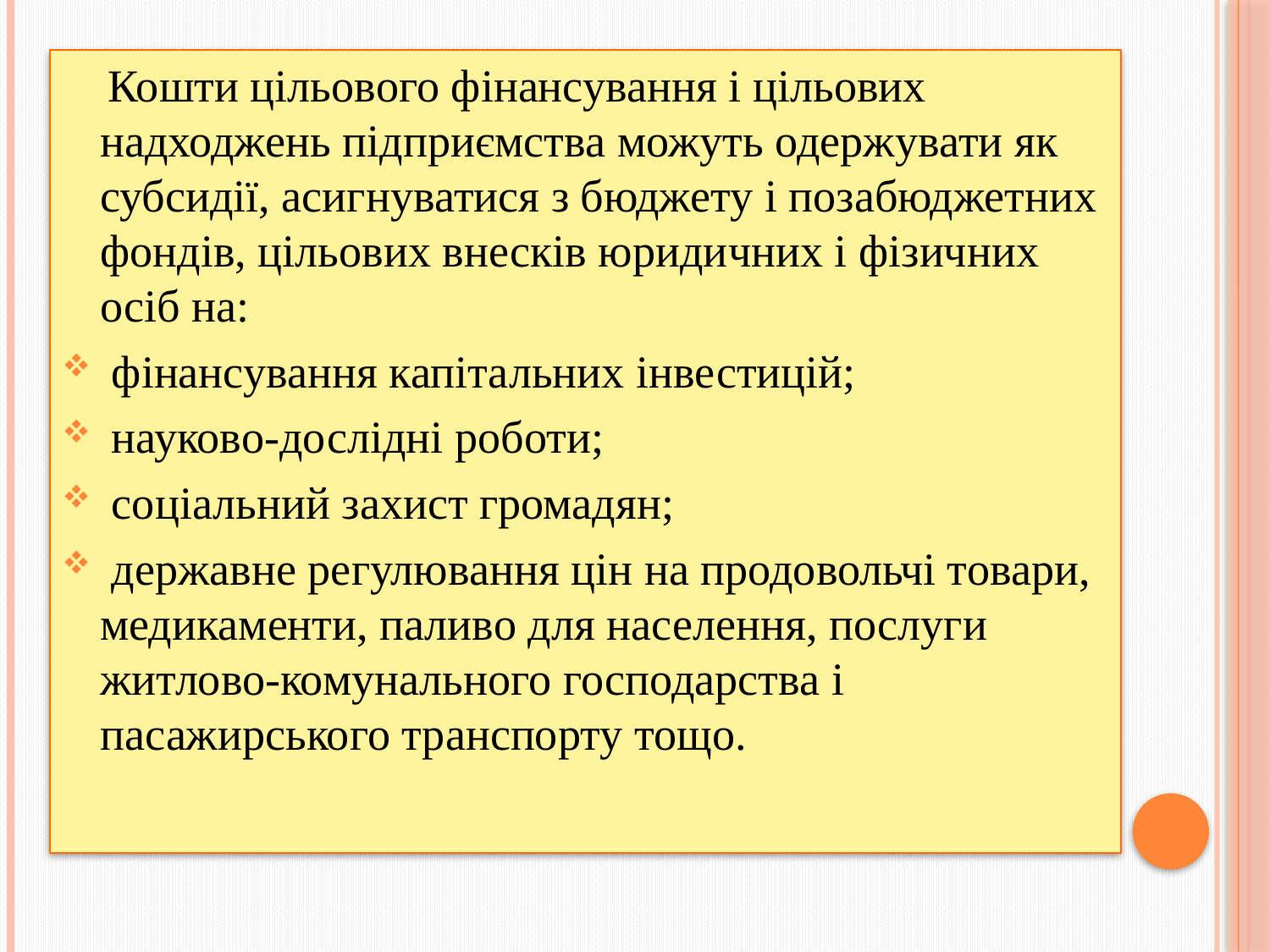

Кошти цільового фінансування і цільових надходжень підприємства можуть одержувати як субсидії, асигнуватися з бюджету і позабюджетних фондів, цільових внесків юридичних і фізичних осіб на:
 фінансування капітальних інвестицій;
 науково-дослідні роботи;
 соціальний захист громадян;
 державне регулювання цін на продовольчі товари, медикаменти, паливо для населення, послуги житлово-комунального господарства і пасажирського транспорту тощо.